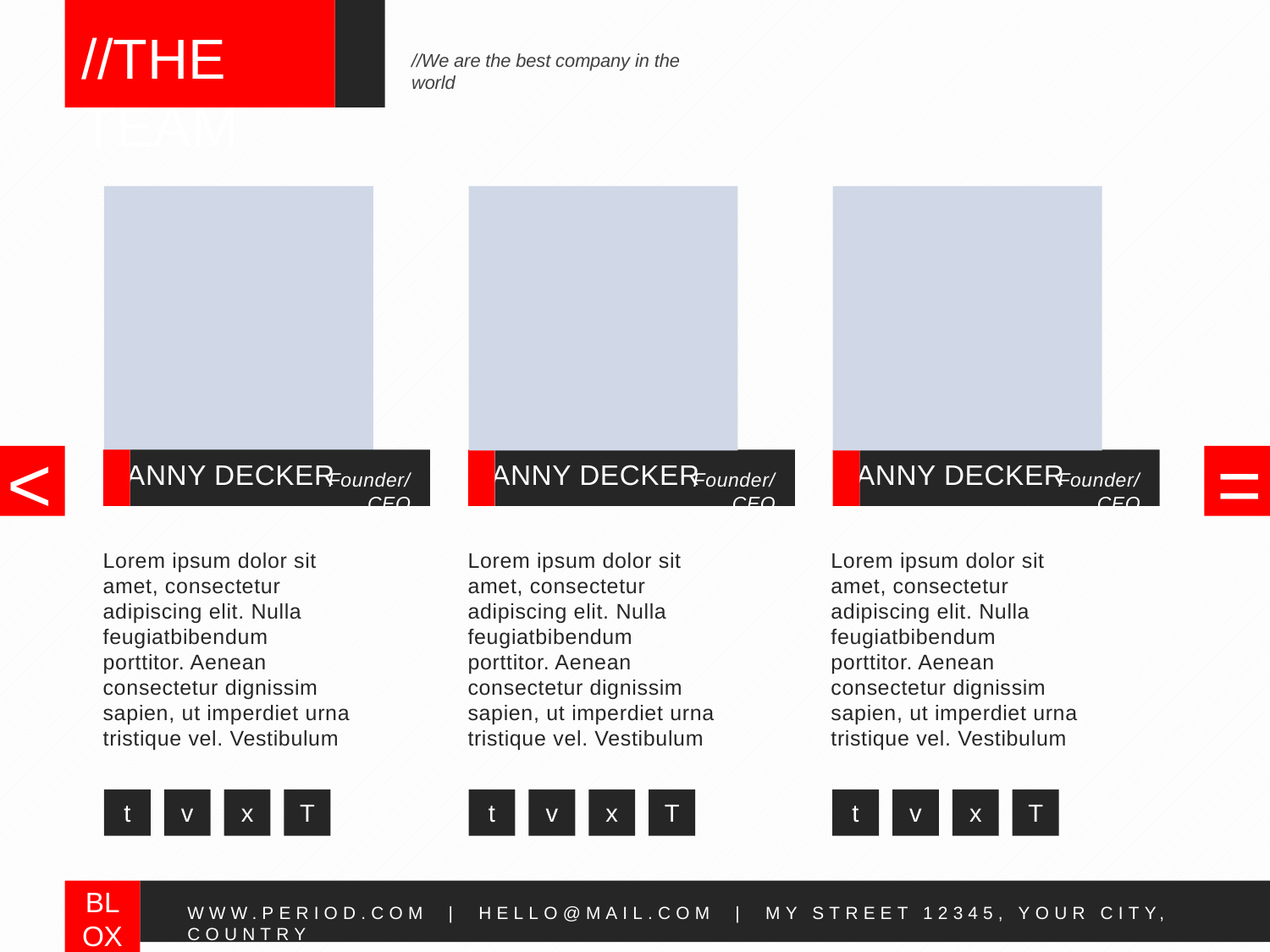

//THE TEAM
//We are the best company in the world

<
=

DANNY DECKER
DANNY DECKER
DANNY DECKER
Founder/CEO
Founder/CEO
Founder/CEO
Lorem ipsum dolor sit amet, consectetur adipiscing elit. Nulla feugiatbibendum porttitor. Aenean consectetur dignissim sapien, ut imperdiet urna tristique vel. Vestibulum
Lorem ipsum dolor sit amet, consectetur adipiscing elit. Nulla feugiatbibendum porttitor. Aenean consectetur dignissim sapien, ut imperdiet urna tristique vel. Vestibulum
Lorem ipsum dolor sit amet, consectetur adipiscing elit. Nulla feugiatbibendum porttitor. Aenean consectetur dignissim sapien, ut imperdiet urna tristique vel. Vestibulum
t
v
x
T
t
v
x
T
t
v
x
T
BLOX

WWW.PERIOD.COM  |  HELLO@MAIL.COM  |  MY STREET 12345, YOUR CITY, COUNTRY